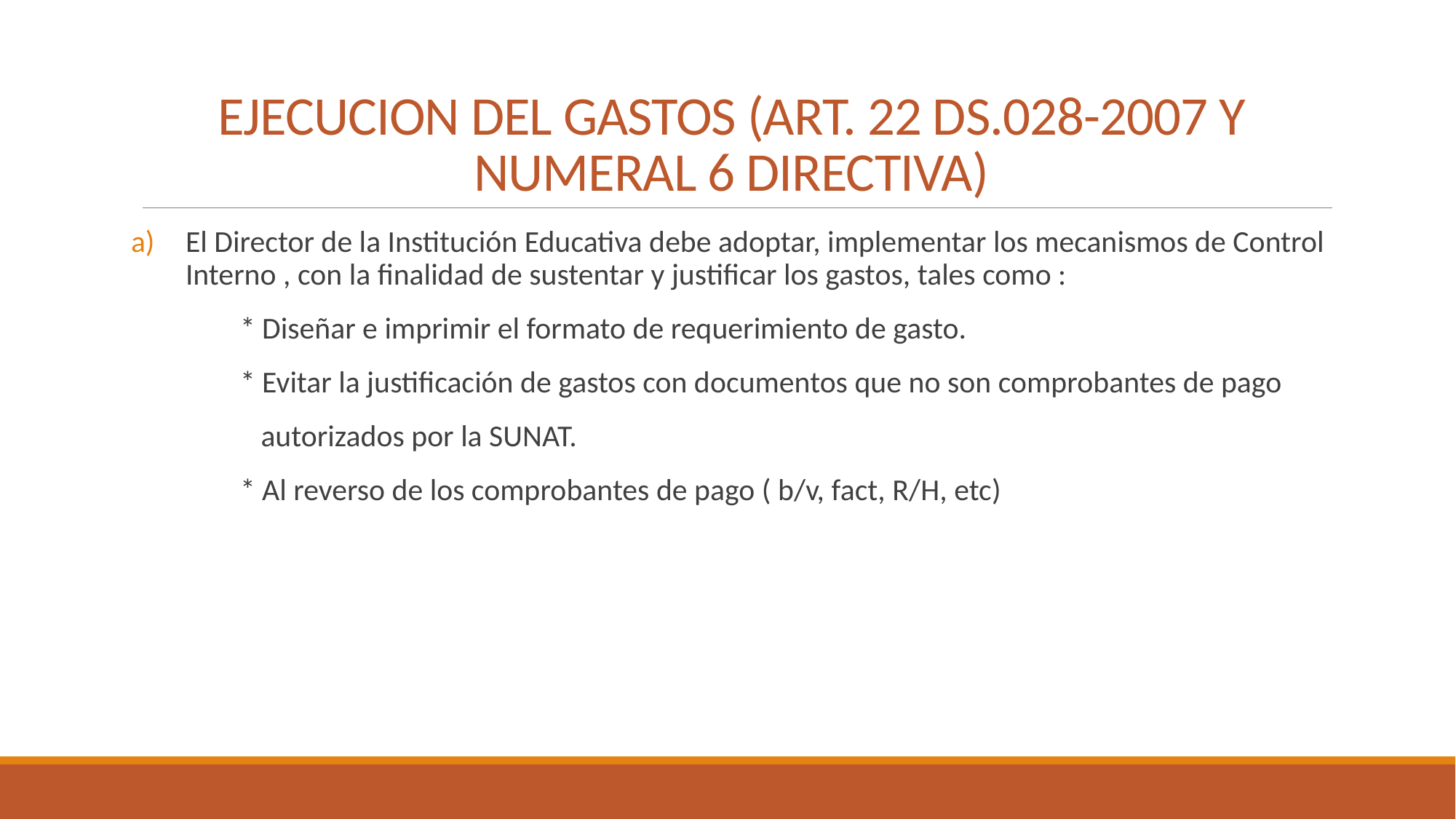

# EJECUCION DEL GASTOS (ART. 22 DS.028-2007 Y NUMERAL 6 DIRECTIVA)
El Director de la Institución Educativa debe adoptar, implementar los mecanismos de Control Interno , con la finalidad de sustentar y justificar los gastos, tales como :
	* Diseñar e imprimir el formato de requerimiento de gasto.
	* Evitar la justificación de gastos con documentos que no son comprobantes de pago
	   autorizados por la SUNAT.
	* Al reverso de los comprobantes de pago ( b/v, fact, R/H, etc)